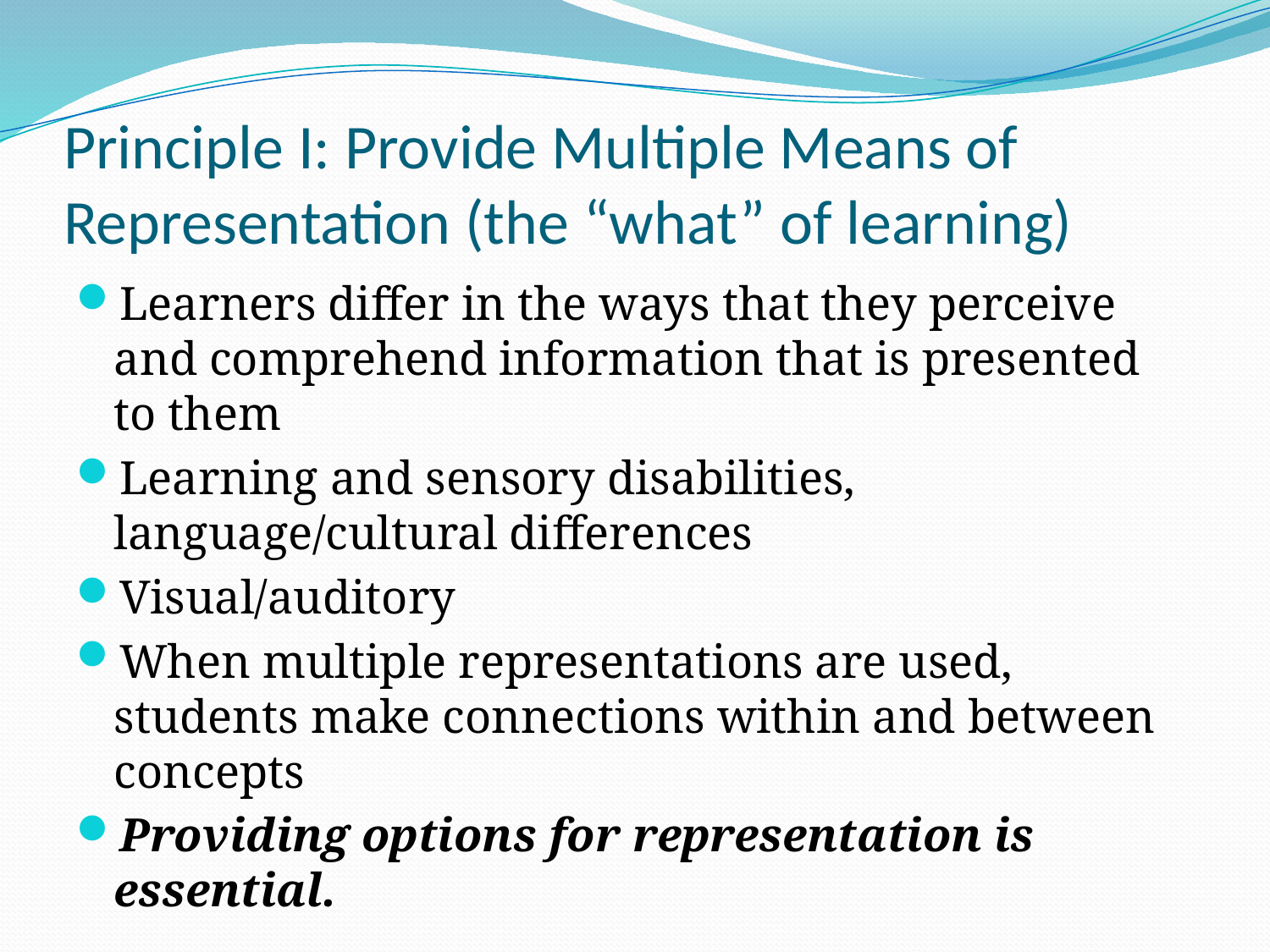

# Principle I: Provide Multiple Means of Representation (the “what” of learning)
Learners differ in the ways that they perceive and comprehend information that is presented to them
Learning and sensory disabilities, language/cultural differences
Visual/auditory
When multiple representations are used, students make connections within and between concepts
Providing options for representation is essential.